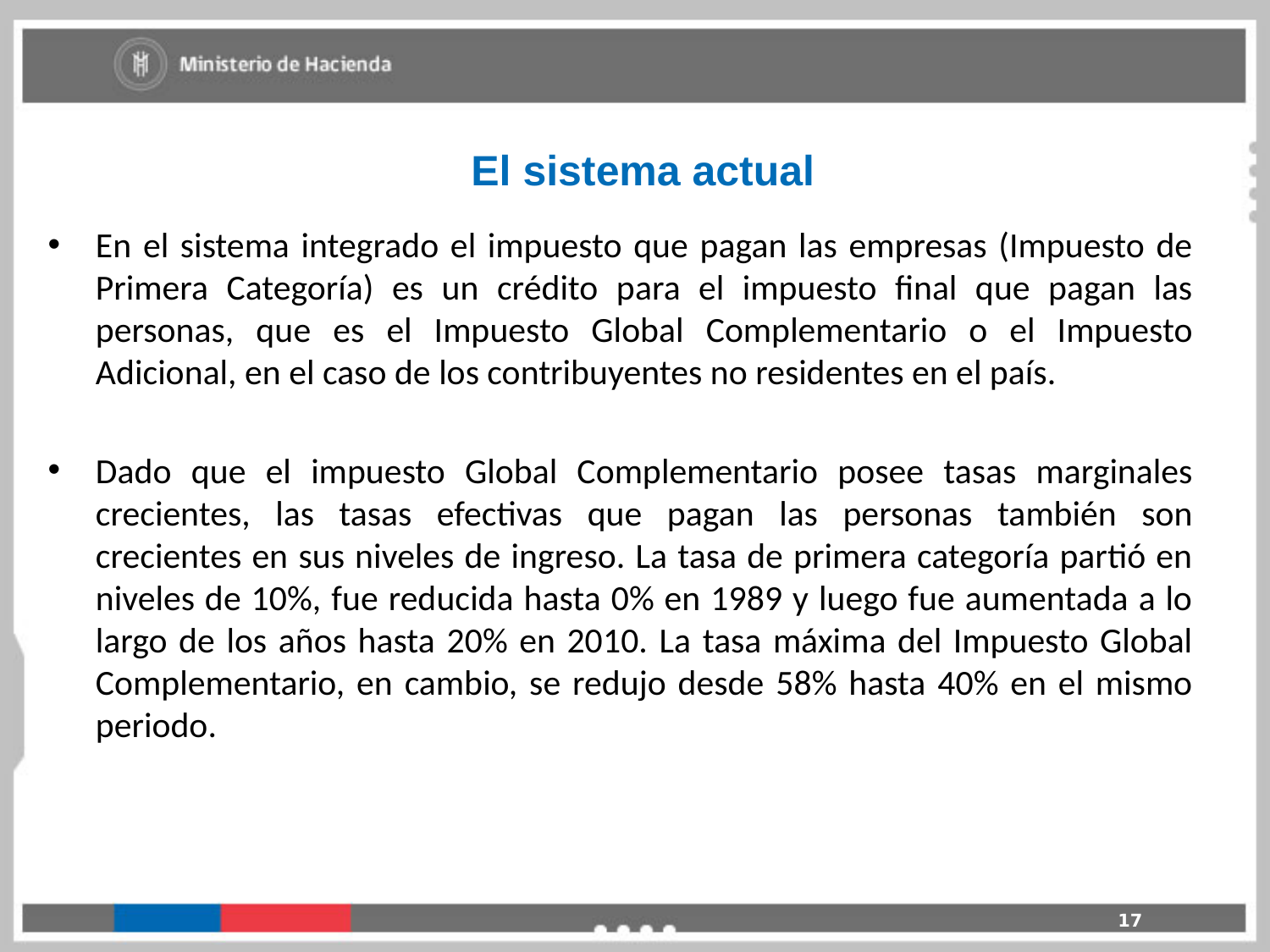

El sistema actual
En el sistema integrado el impuesto que pagan las empresas (Impuesto de Primera Categoría) es un crédito para el impuesto final que pagan las personas, que es el Impuesto Global Complementario o el Impuesto Adicional, en el caso de los contribuyentes no residentes en el país.

Dado que el impuesto Global Complementario posee tasas marginales crecientes, las tasas efectivas que pagan las personas también son crecientes en sus niveles de ingreso. La tasa de primera categoría partió en niveles de 10%, fue reducida hasta 0% en 1989 y luego fue aumentada a lo largo de los años hasta 20% en 2010. La tasa máxima del Impuesto Global Complementario, en cambio, se redujo desde 58% hasta 40% en el mismo periodo.
17